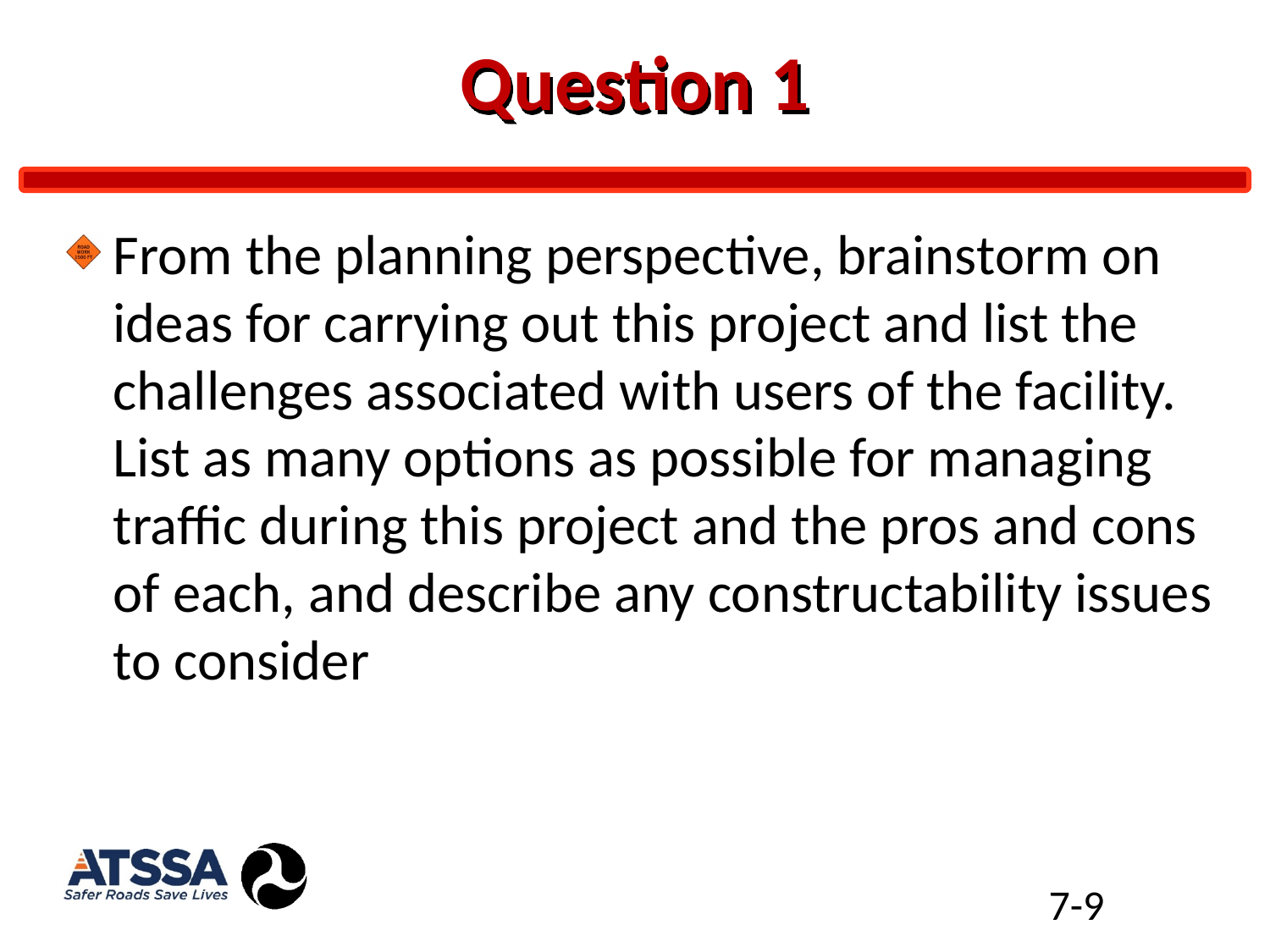

# Question 1
From the planning perspective, brainstorm on ideas for carrying out this project and list the challenges associated with users of the facility.  List as many options as possible for managing traffic during this project and the pros and cons of each, and describe any constructability issues to consider